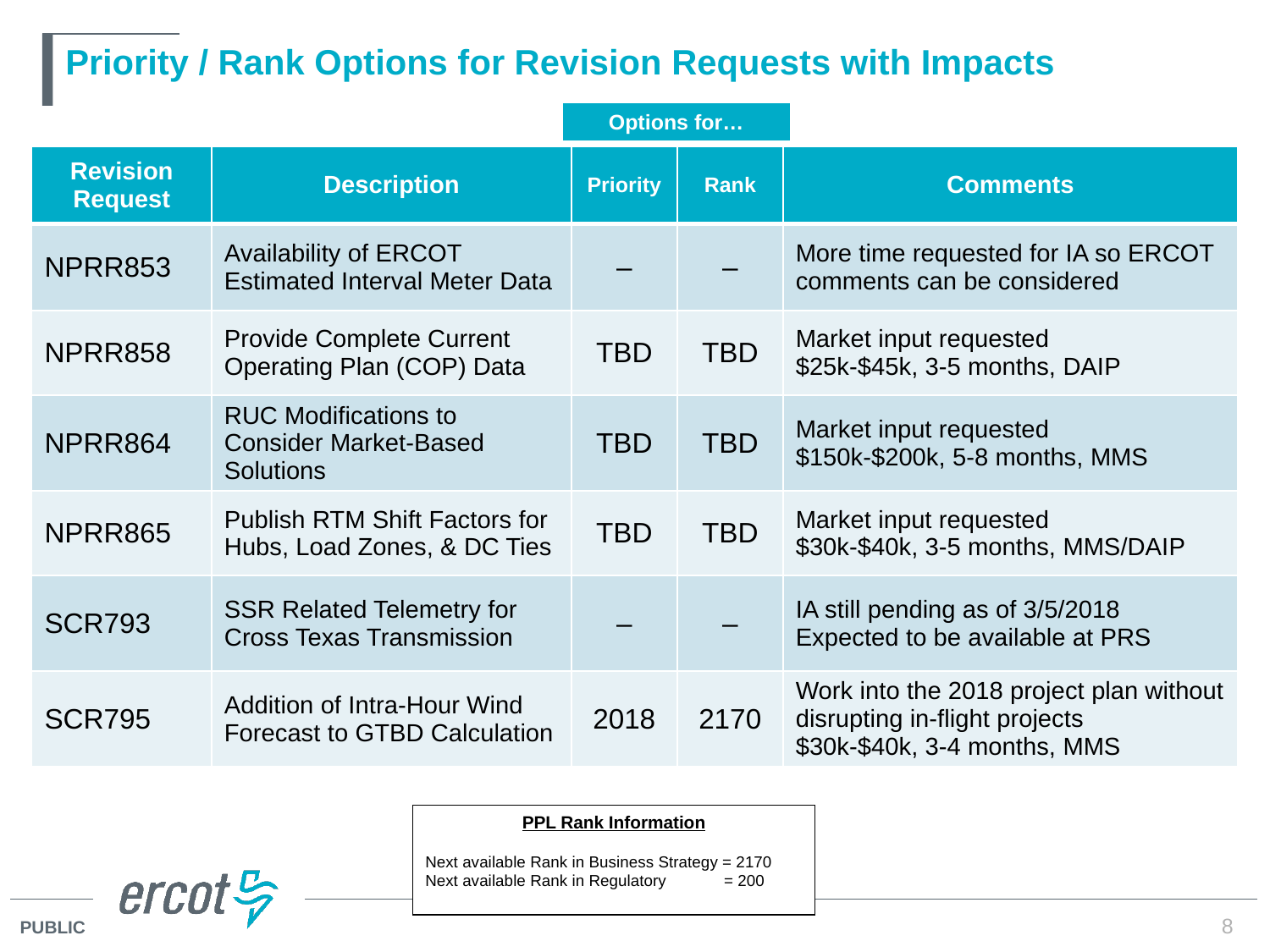

# Priority / Rank Options for Revision Requests with Impacts
| Options for… |
| --- |
| Revision Request | Description | Priority | Rank | Comments |
| --- | --- | --- | --- | --- |
| NPRR853 | Availability of ERCOT Estimated Interval Meter Data | – | – | More time requested for IA so ERCOT comments can be considered |
| NPRR858 | Provide Complete Current Operating Plan (COP) Data | TBD | TBD | Market input requested $25k-$45k, 3-5 months, DAIP |
| NPRR864 | RUC Modifications to Consider Market-Based Solutions | TBD | TBD | Market input requested $150k-$200k, 5-8 months, MMS |
| NPRR865 | Publish RTM Shift Factors for Hubs, Load Zones, & DC Ties | TBD | TBD | Market input requested $30k-$40k, 3-5 months, MMS/DAIP |
| SCR793 | SSR Related Telemetry for Cross Texas Transmission | – | – | IA still pending as of 3/5/2018 Expected to be available at PRS |
| SCR795 | Addition of Intra-Hour Wind Forecast to GTBD Calculation | 2018 | 2170 | Work into the 2018 project plan without disrupting in-flight projects $30k-$40k, 3-4 months, MMS |
PPL Rank Information

Next available Rank in Business Strategy = 2170
Next available Rank in Regulatory             = 200

8